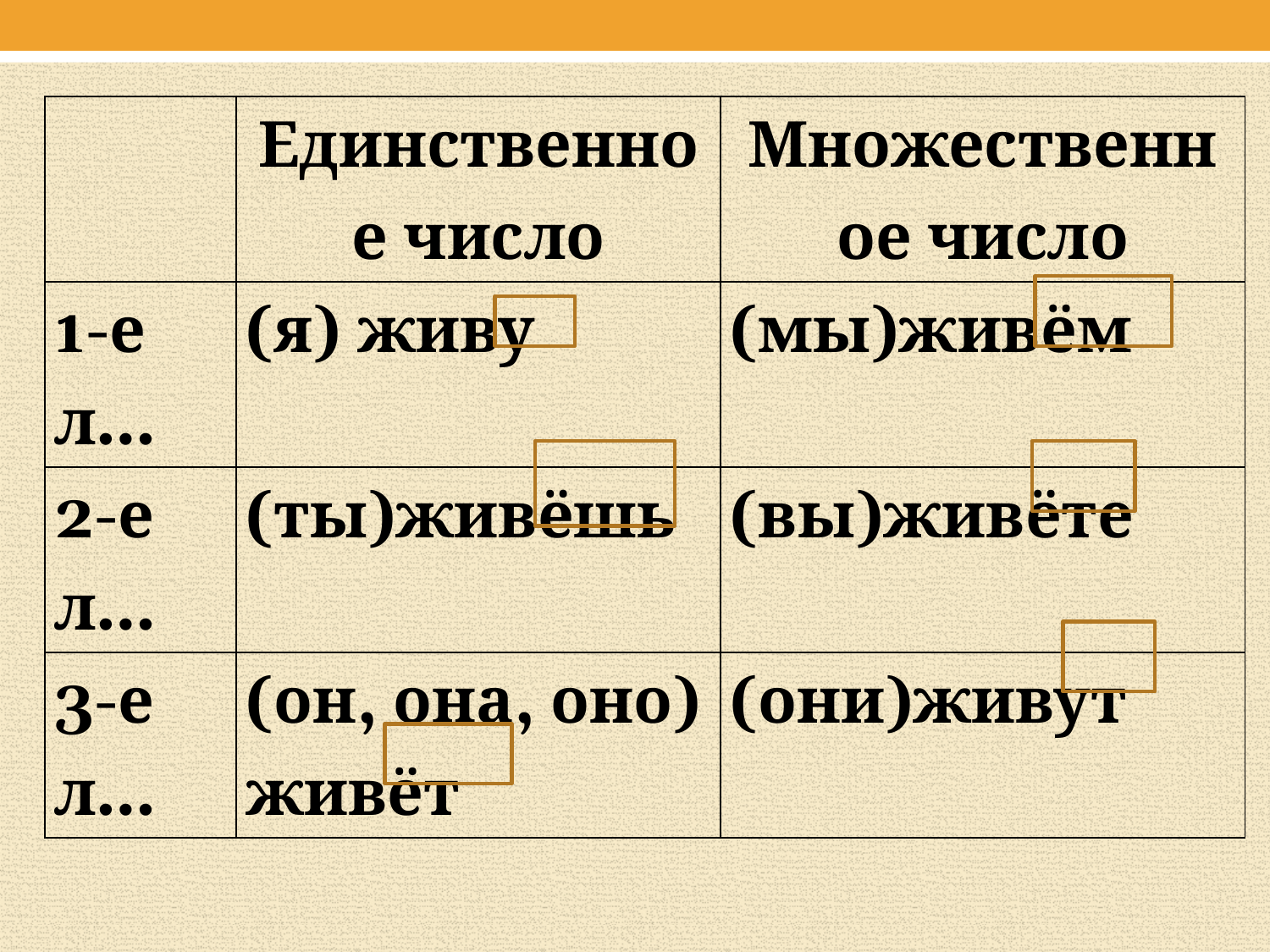

|  | Единственное число | Множественное число |
| --- | --- | --- |
| 1-е л… | (я) живу | (мы)живём |
| 2-е л… | (ты)живёшь | (вы)живёте |
| 3-е л… | (он, она, оно) живёт | (они)живут |